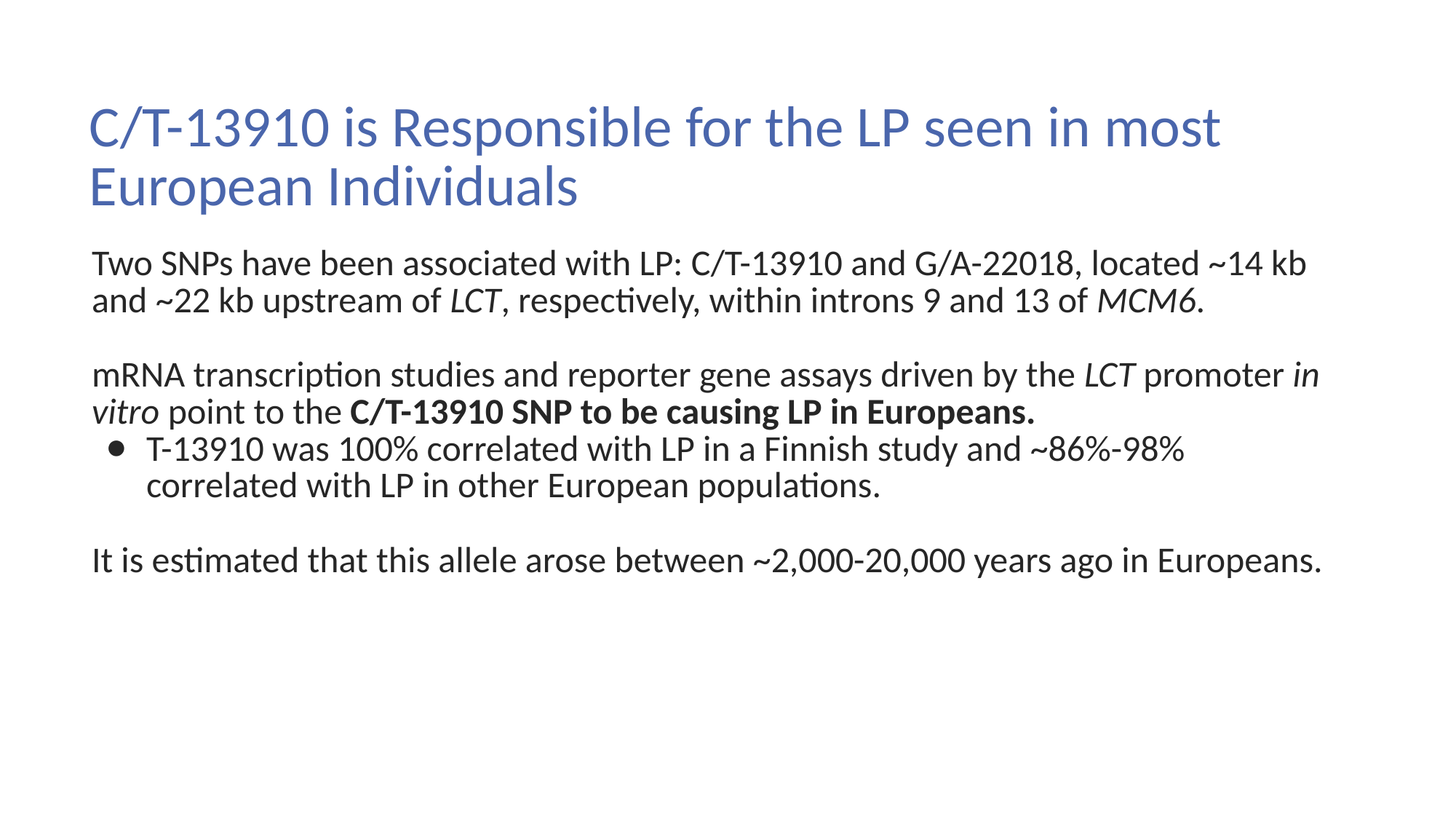

# C/T-13910 is Responsible for the LP seen in most European Individuals
Two SNPs have been associated with LP: C/T-13910 and G/A-22018, located ~14 kb and ~22 kb upstream of LCT, respectively, within introns 9 and 13 of MCM6.

mRNA transcription studies and reporter gene assays driven by the LCT promoter in vitro point to the C/T-13910 SNP to be causing LP in Europeans.
T-13910 was 100% correlated with LP in a Finnish study and ~86%-98% correlated with LP in other European populations.

It is estimated that this allele arose between ~2,000-20,000 years ago in Europeans.